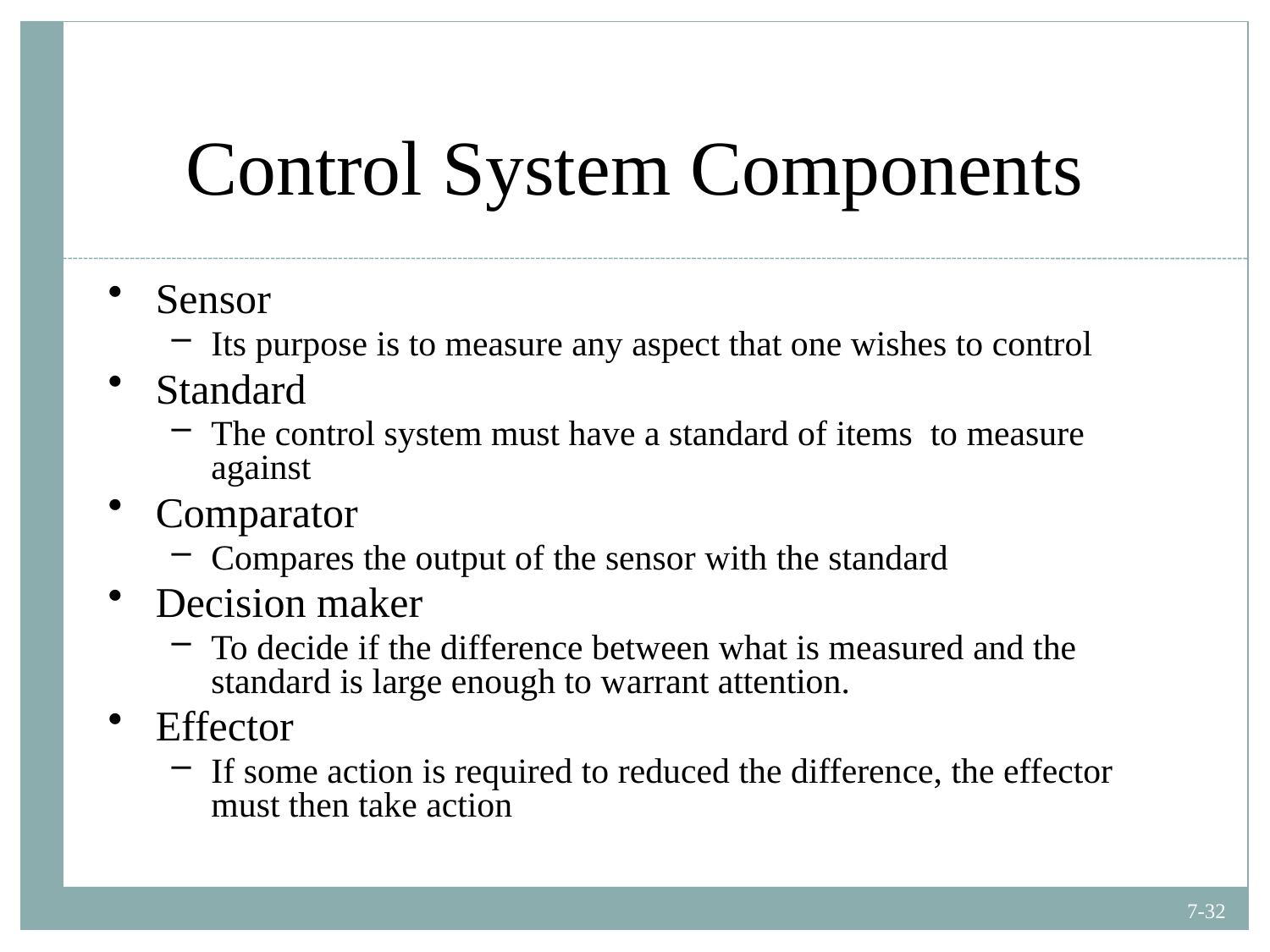

# Control System Components
Sensor
Its purpose is to measure any aspect that one wishes to control
Standard
The control system must have a standard of items  to measure against
Comparator
Compares the output of the sensor with the standard
Decision maker
To decide if the difference between what is measured and the standard is large enough to warrant attention.
Effector
If some action is required to reduced the difference, the effector must then take action